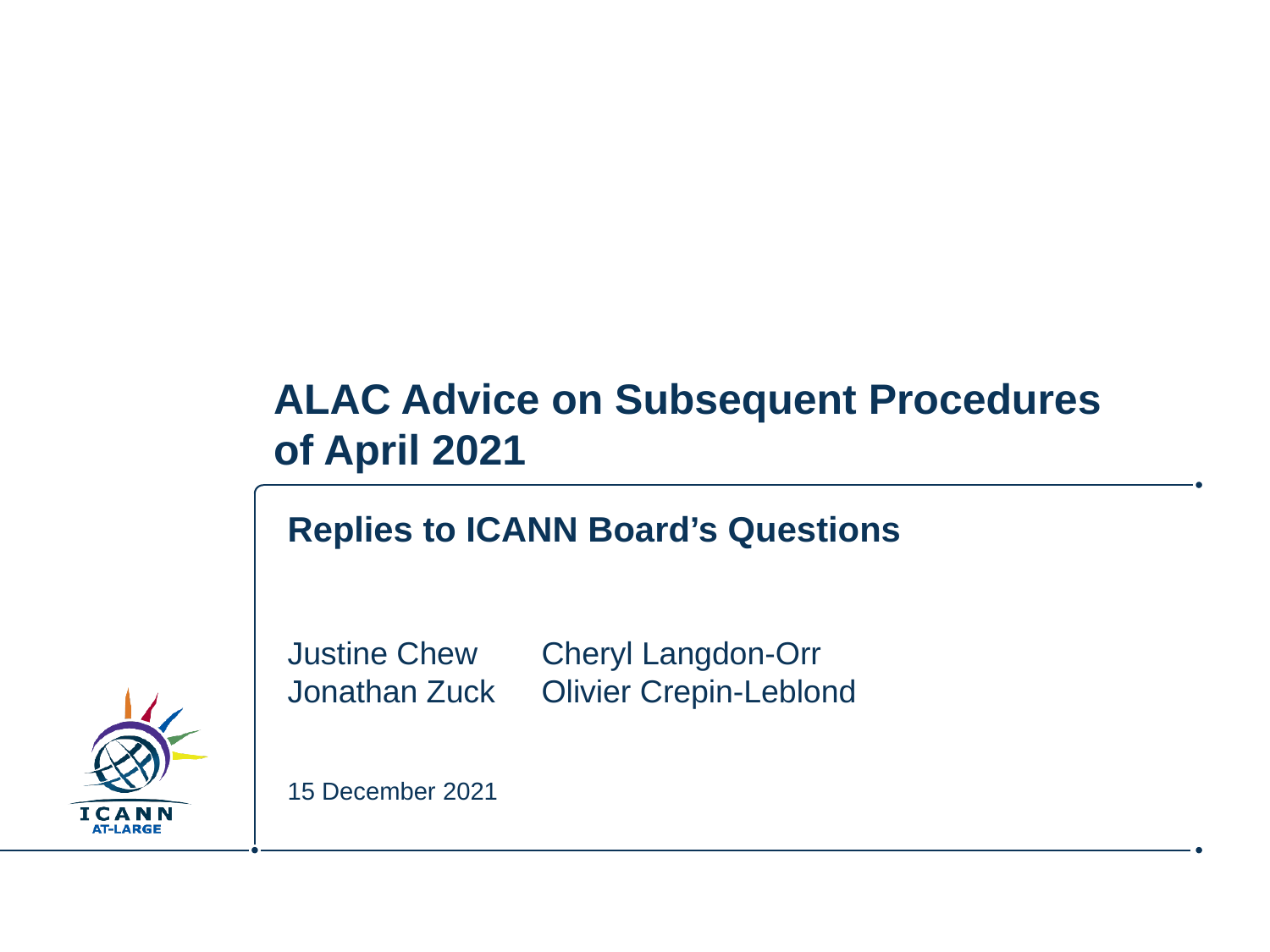

# ALAC Advice on Subsequent Procedures of April 2021
Replies to ICANN Board’s Questions
Justine Chew	Cheryl Langdon-Orr
Jonathan Zuck	Olivier Crepin-Leblond
15 December 2021